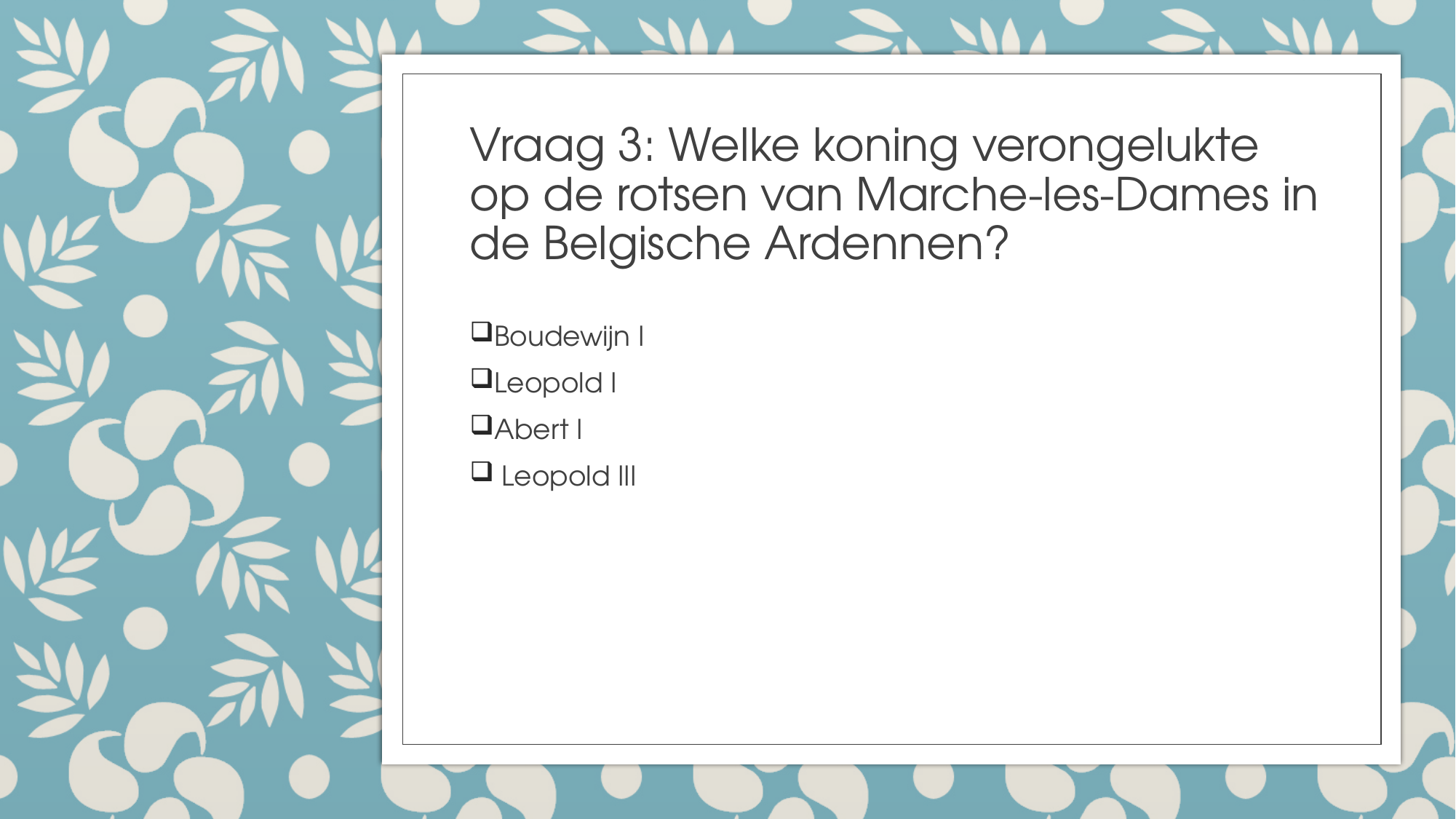

# Vraag 3: Welke koning verongelukte op de rotsen van Marche-les-Dames in de Belgische Ardennen?
Boudewijn I
Leopold I
Abert I
 Leopold III